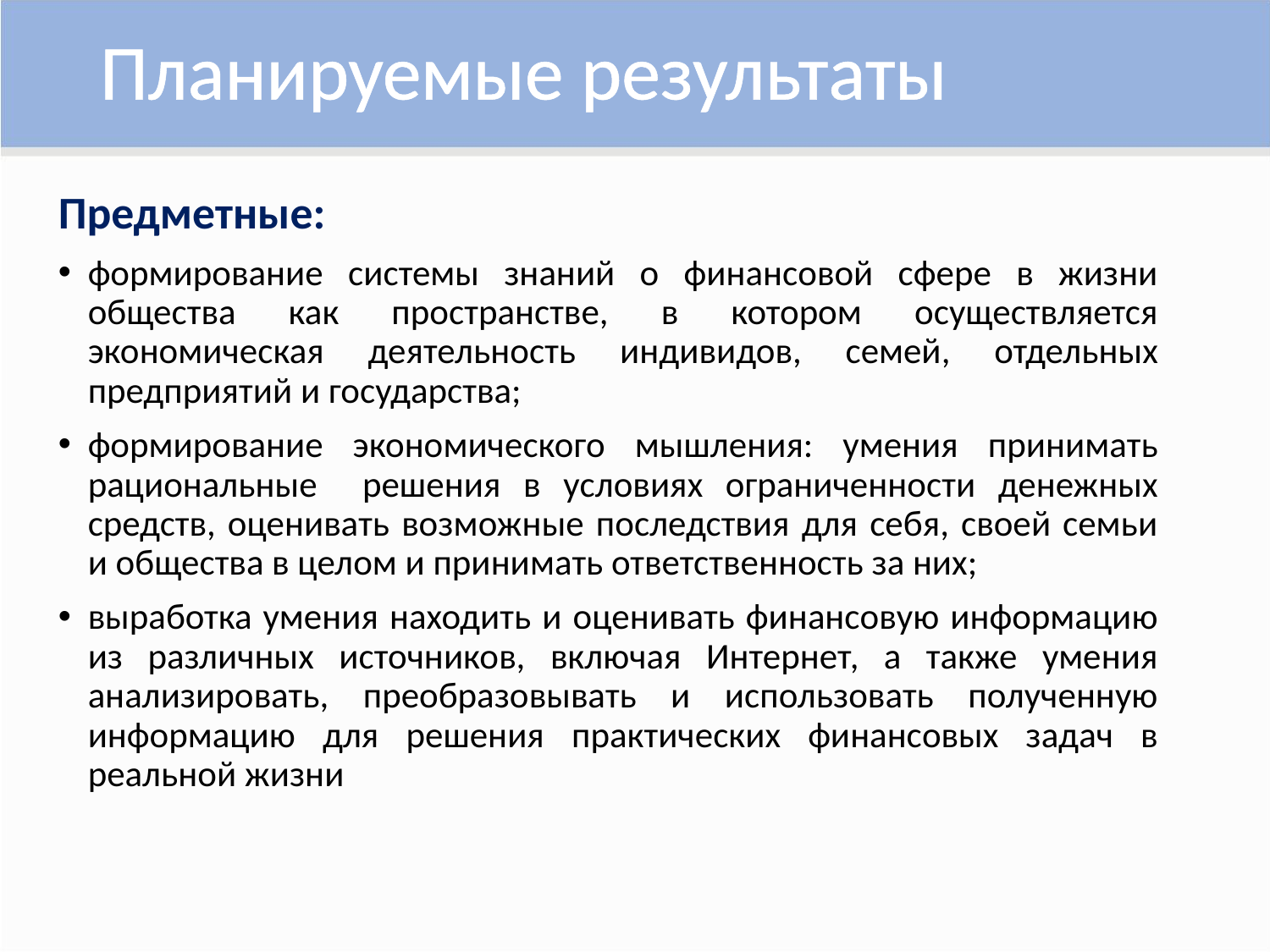

# Планируемые результаты
Предметные:
формирование системы знаний о финансовой сфере в жизни общества как пространстве, в котором осуществляется экономическая деятельность индивидов, семей, отдельных предприятий и государства;
формирование экономического мышления: умения принимать рациональные  решения в условиях ограниченности денежных средств, оценивать возможные последствия для себя, своей семьи и общества в целом и принимать ответственность за них;
выработка умения находить и оценивать финансовую информацию из различных источников, включая Интернет, а также умения анализировать, преобразовывать и использовать полученную информацию для решения практических финансовых задач в реальной жизни